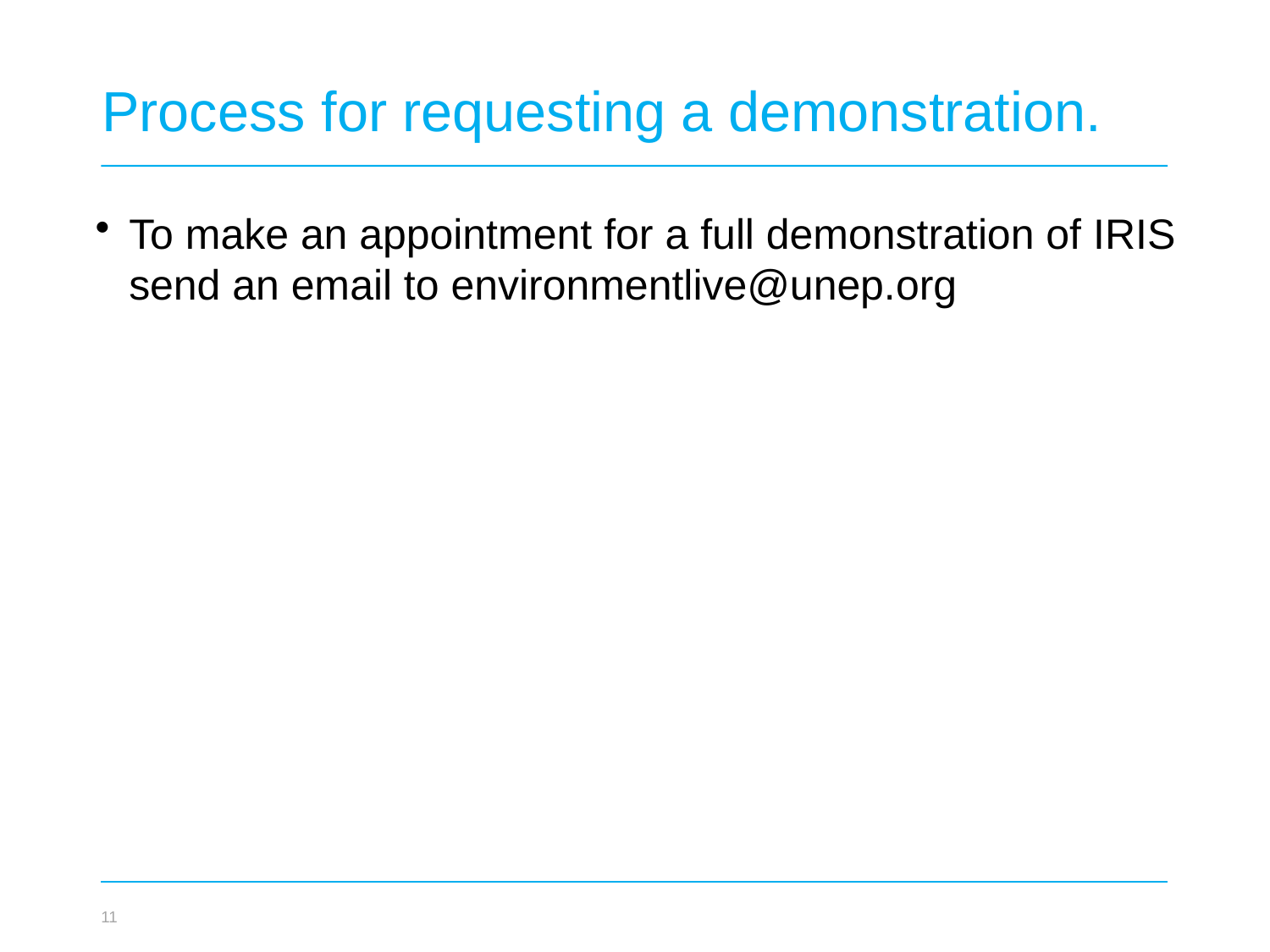

Process for requesting a demonstration.

To make an appointment for a full demonstration of IRIS send an email to environmentlive@unep.org
Photo credit to be given
as shown alongside
(in black or in white)
© NABU/Holger Schulz

11